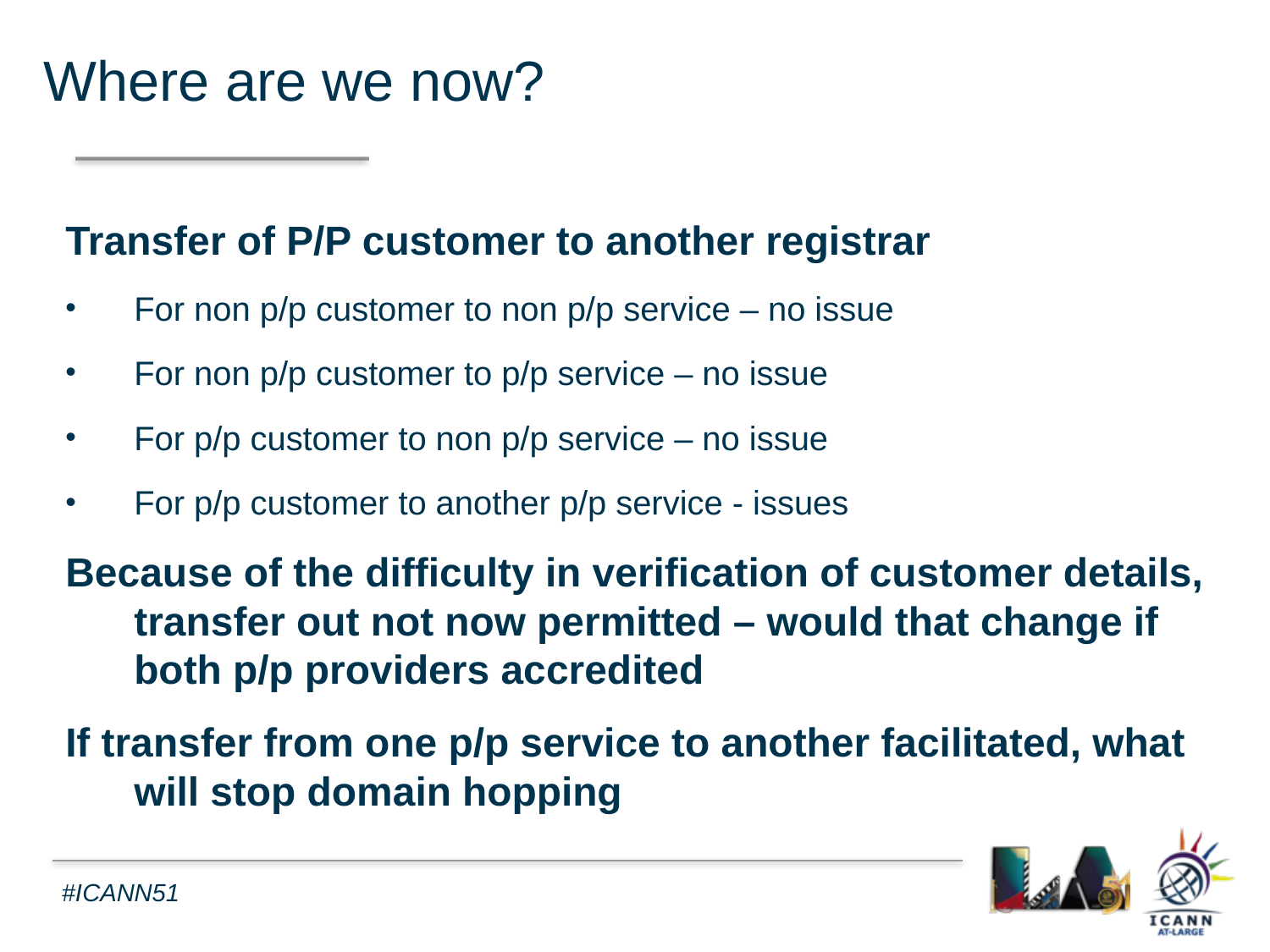

Where are we now?
Transfer of P/P customer to another registrar
For non p/p customer to non p/p service – no issue
For non p/p customer to p/p service – no issue
For p/p customer to non p/p service – no issue
For p/p customer to another p/p service - issues
Because of the difficulty in verification of customer details, transfer out not now permitted – would that change if both p/p providers accredited
If transfer from one p/p service to another facilitated, what will stop domain hopping